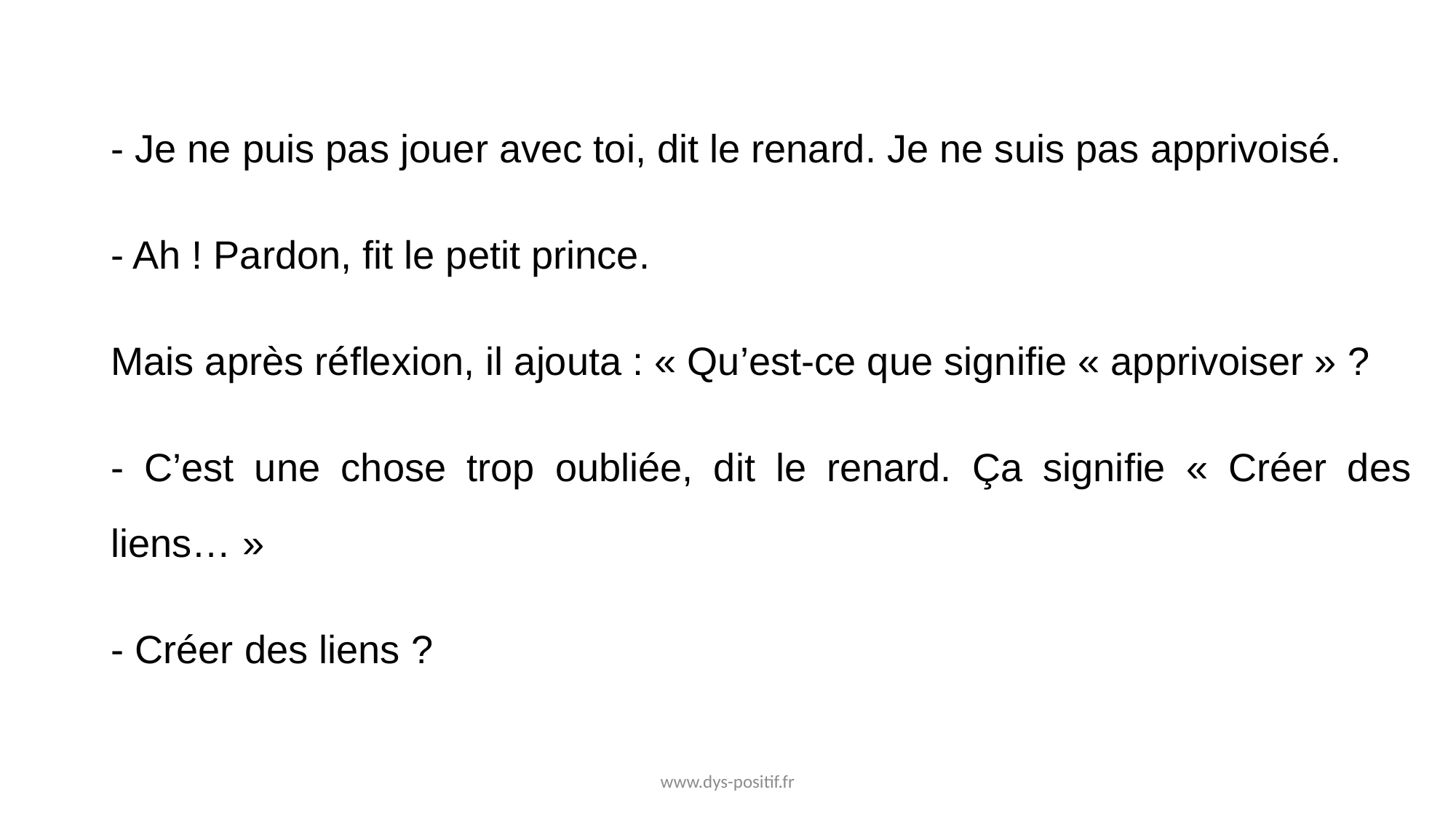

- Je ne puis pas jouer avec toi, dit le renard. Je ne suis pas apprivoisé.
- Ah ! Pardon, fit le petit prince.
Mais après réflexion, il ajouta : « Qu’est-ce que signifie « apprivoiser » ?
- C’est une chose trop oubliée, dit le renard. Ça signifie « Créer des liens… »
- Créer des liens ?
www.dys-positif.fr